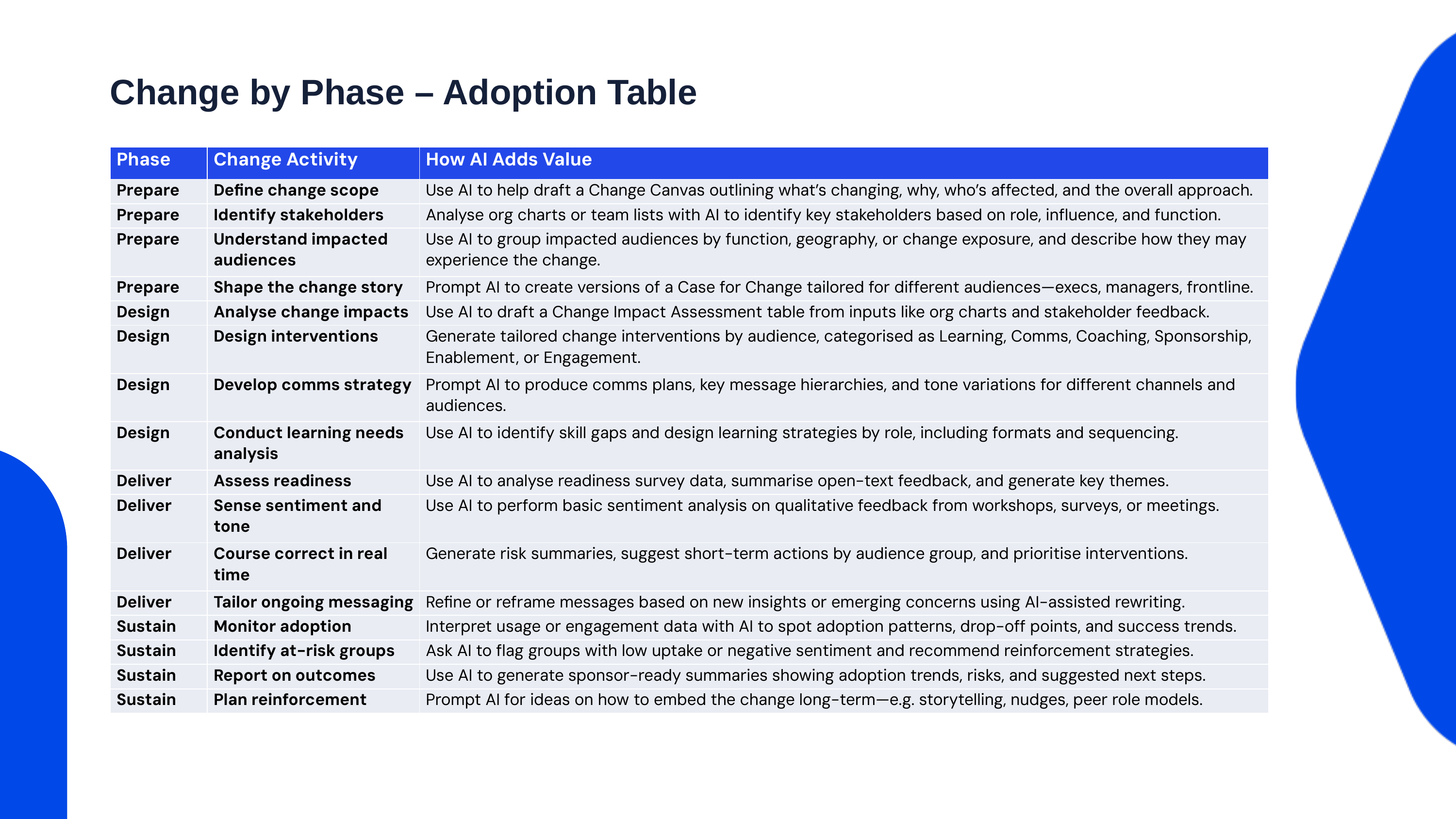

Change by Phase – Adoption Table
| Phase | Change Activity | How AI Adds Value |
| --- | --- | --- |
| Prepare | Define change scope | Use AI to help draft a Change Canvas outlining what’s changing, why, who’s affected, and the overall approach. |
| Prepare | Identify stakeholders | Analyse org charts or team lists with AI to identify key stakeholders based on role, influence, and function. |
| Prepare | Understand impacted audiences | Use AI to group impacted audiences by function, geography, or change exposure, and describe how they may experience the change. |
| Prepare | Shape the change story | Prompt AI to create versions of a Case for Change tailored for different audiences—execs, managers, frontline. |
| Design | Analyse change impacts | Use AI to draft a Change Impact Assessment table from inputs like org charts and stakeholder feedback. |
| Design | Design interventions | Generate tailored change interventions by audience, categorised as Learning, Comms, Coaching, Sponsorship, Enablement, or Engagement. |
| Design | Develop comms strategy | Prompt AI to produce comms plans, key message hierarchies, and tone variations for different channels and audiences. |
| Design | Conduct learning needs analysis | Use AI to identify skill gaps and design learning strategies by role, including formats and sequencing. |
| Deliver | Assess readiness | Use AI to analyse readiness survey data, summarise open-text feedback, and generate key themes. |
| Deliver | Sense sentiment and tone | Use AI to perform basic sentiment analysis on qualitative feedback from workshops, surveys, or meetings. |
| Deliver | Course correct in real time | Generate risk summaries, suggest short-term actions by audience group, and prioritise interventions. |
| Deliver | Tailor ongoing messaging | Refine or reframe messages based on new insights or emerging concerns using AI-assisted rewriting. |
| Sustain | Monitor adoption | Interpret usage or engagement data with AI to spot adoption patterns, drop-off points, and success trends. |
| Sustain | Identify at-risk groups | Ask AI to flag groups with low uptake or negative sentiment and recommend reinforcement strategies. |
| Sustain | Report on outcomes | Use AI to generate sponsor-ready summaries showing adoption trends, risks, and suggested next steps. |
| Sustain | Plan reinforcement | Prompt AI for ideas on how to embed the change long-term—e.g. storytelling, nudges, peer role models. |